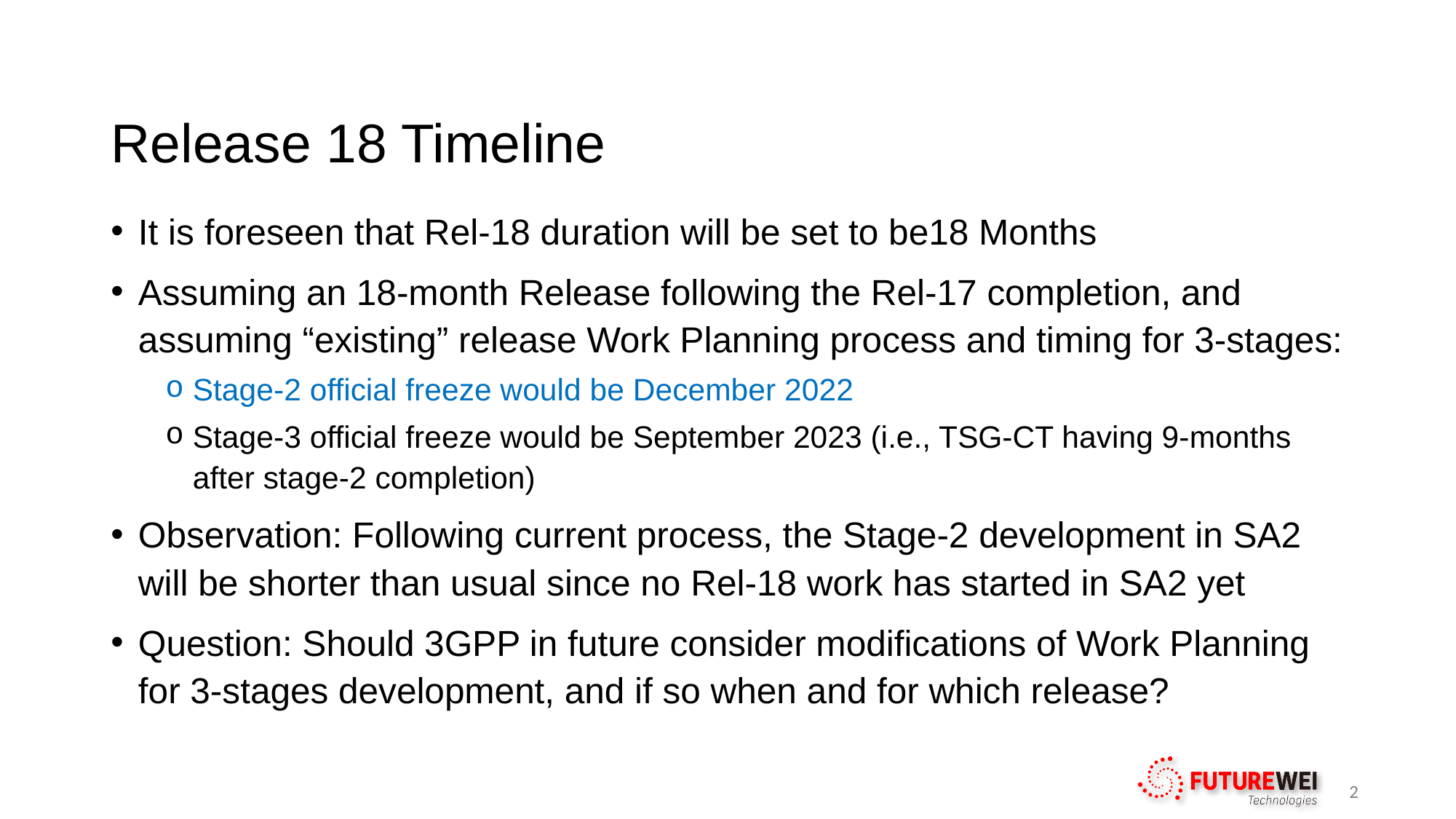

# Release 18 Timeline
It is foreseen that Rel-18 duration will be set to be18 Months
Assuming an 18-month Release following the Rel-17 completion, and assuming “existing” release Work Planning process and timing for 3-stages:
Stage-2 official freeze would be December 2022
Stage-3 official freeze would be September 2023 (i.e., TSG-CT having 9-months after stage-2 completion)
Observation: Following current process, the Stage-2 development in SA2 will be shorter than usual since no Rel-18 work has started in SA2 yet
Question: Should 3GPP in future consider modifications of Work Planning for 3-stages development, and if so when and for which release?

2